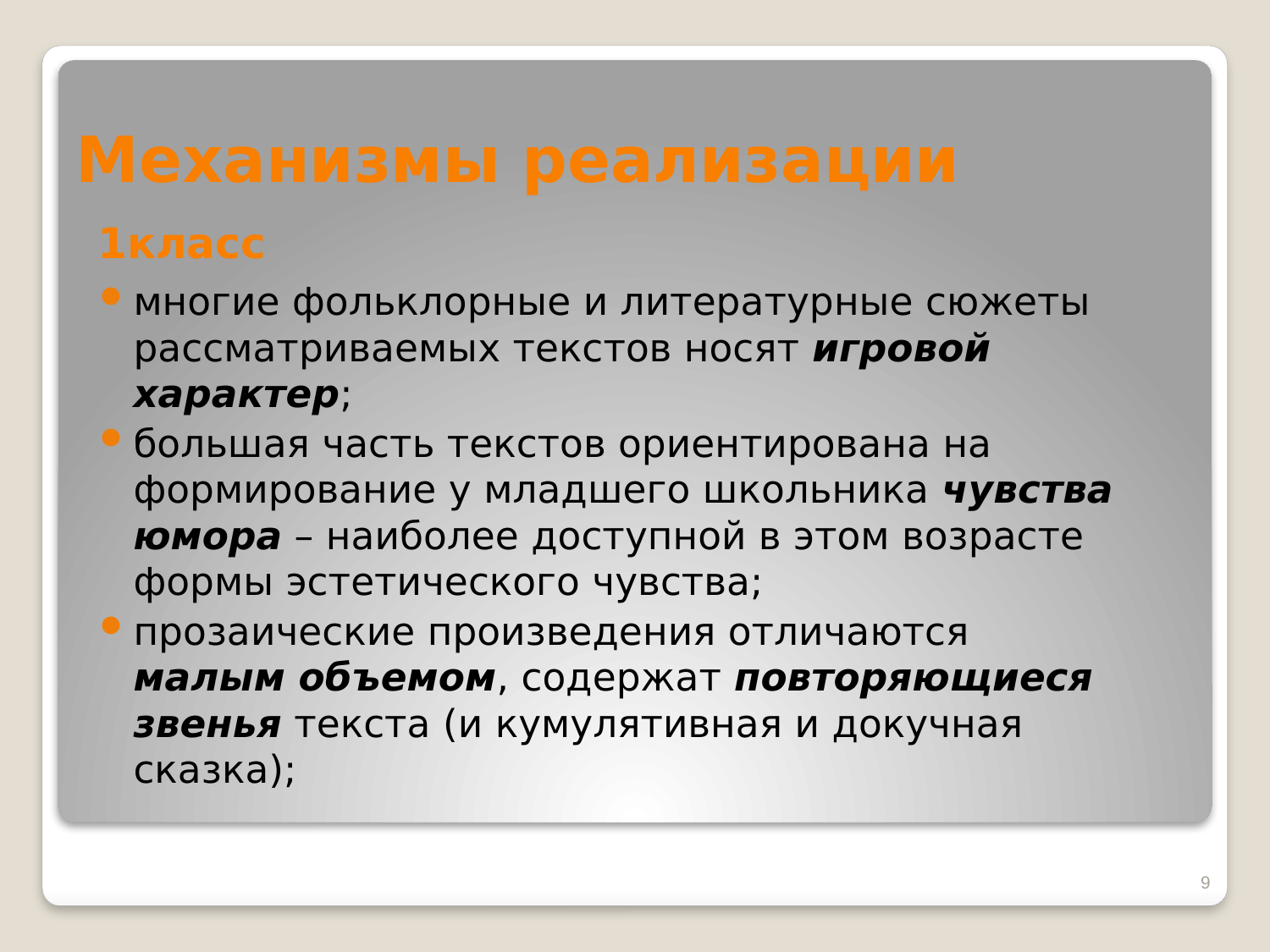

# Механизмы реализации 1класс
многие фольклорные и литературные сюжеты рассматриваемых текстов носят игровой характер;
большая часть текстов ориентирована на формирование у младшего школьника чувства юмора – наиболее доступной в этом возрасте формы эстетического чувства;
прозаические произведения отличаются малым объемом, содержат повторяющиеся звенья текста (и кумулятивная и докучная сказка);

9